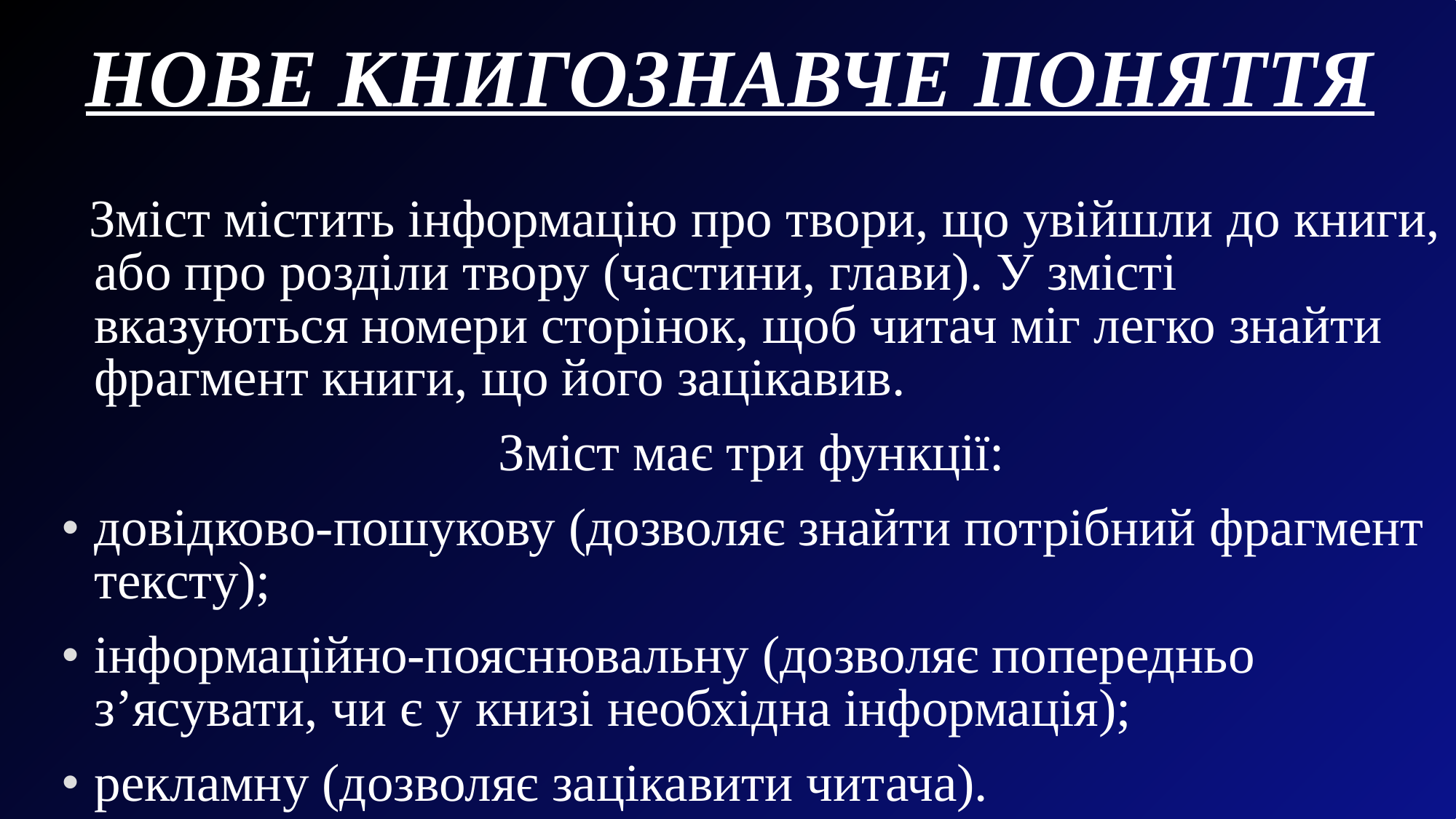

НОВЕ КНИГОЗНАВЧЕ ПОНЯТТЯ
  Зміст містить інформацію про твори, що увійшли до книги, або про розділи твору (частини, глави). У змісті вказуються номери сторінок, щоб читач міг легко знайти фрагмент книги, що його зацікавив.
Зміст має три функції:
довідково-пошукову (дозволяє знайти потрібний фрагмент тексту);
інформаційно-пояснювальну (дозволяє попередньо з’ясувати, чи є у книзі необхідна інформація);
рекламну (дозволяє зацікавити читача).